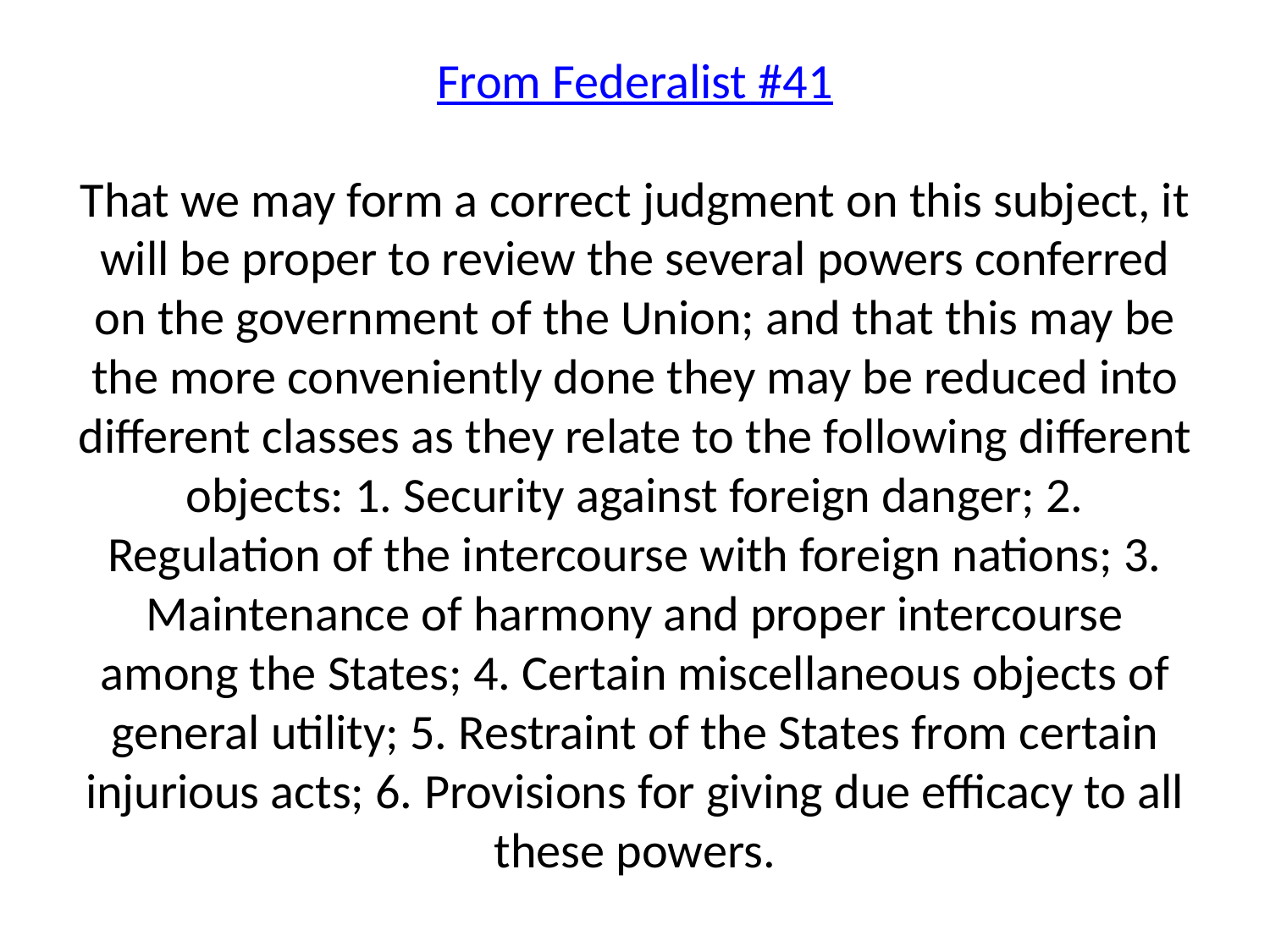

# From Federalist #41 That we may form a correct judgment on this subject, it will be proper to review the several powers conferred on the government of the Union; and that this may be the more conveniently done they may be reduced into different classes as they relate to the following different objects: 1. Security against foreign danger; 2. Regulation of the intercourse with foreign nations; 3. Maintenance of harmony and proper intercourse among the States; 4. Certain miscellaneous objects of general utility; 5. Restraint of the States from certain injurious acts; 6. Provisions for giving due efficacy to all these powers.